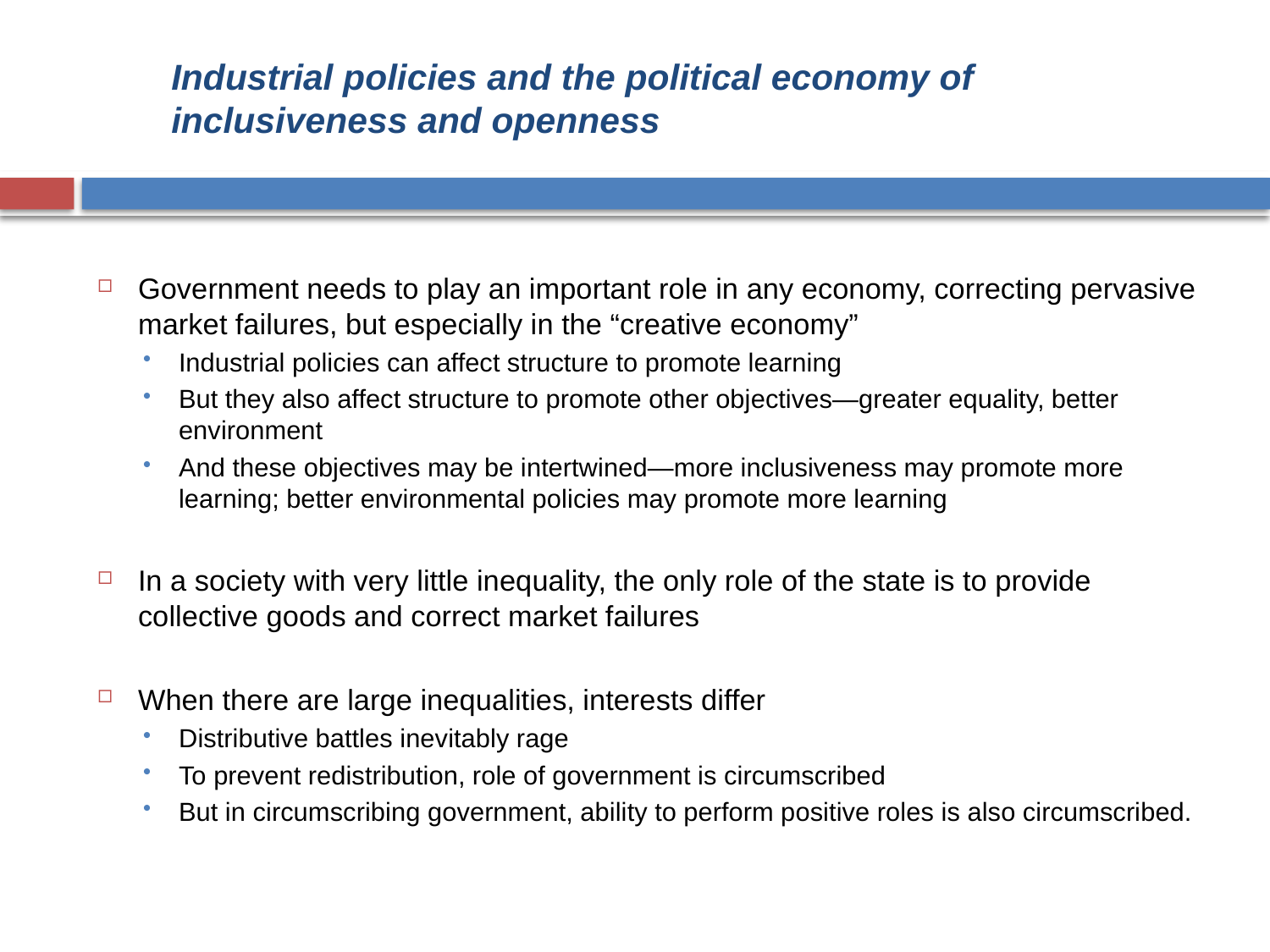

# Industrial policies and the political economy of inclusiveness and openness

Government needs to play an important role in any economy, correcting pervasive market failures, but especially in the “creative economy”
Industrial policies can affect structure to promote learning
But they also affect structure to promote other objectives—greater equality, better environment
And these objectives may be intertwined—more inclusiveness may promote more learning; better environmental policies may promote more learning

In a society with very little inequality, the only role of the state is to provide collective goods and correct market failures

When there are large inequalities, interests differ
Distributive battles inevitably rage
To prevent redistribution, role of government is circumscribed
But in circumscribing government, ability to perform positive roles is also circumscribed.